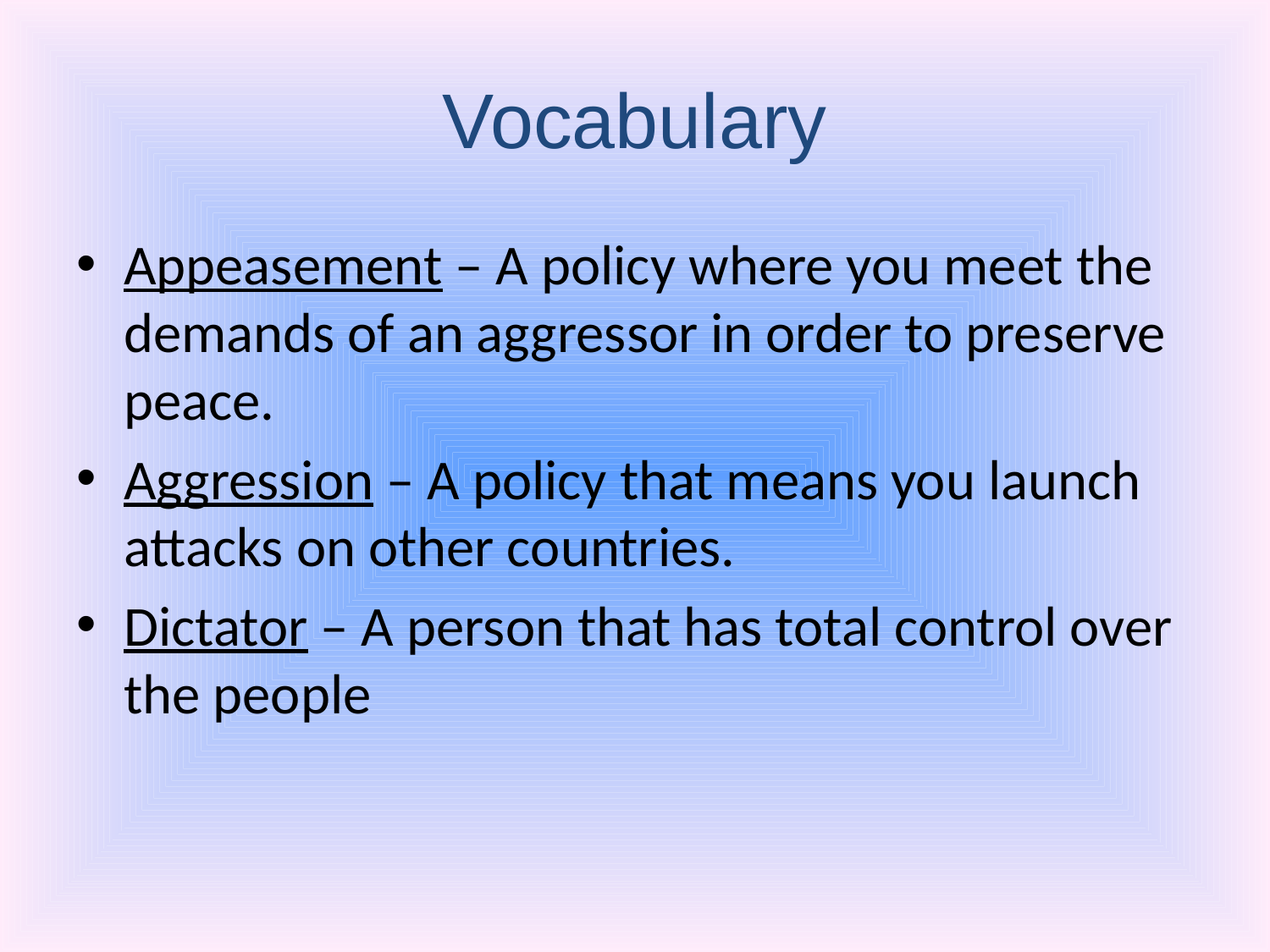

# Vocabulary
Appeasement – A policy where you meet the demands of an aggressor in order to preserve peace.
Aggression – A policy that means you launch attacks on other countries.
Dictator – A person that has total control over the people